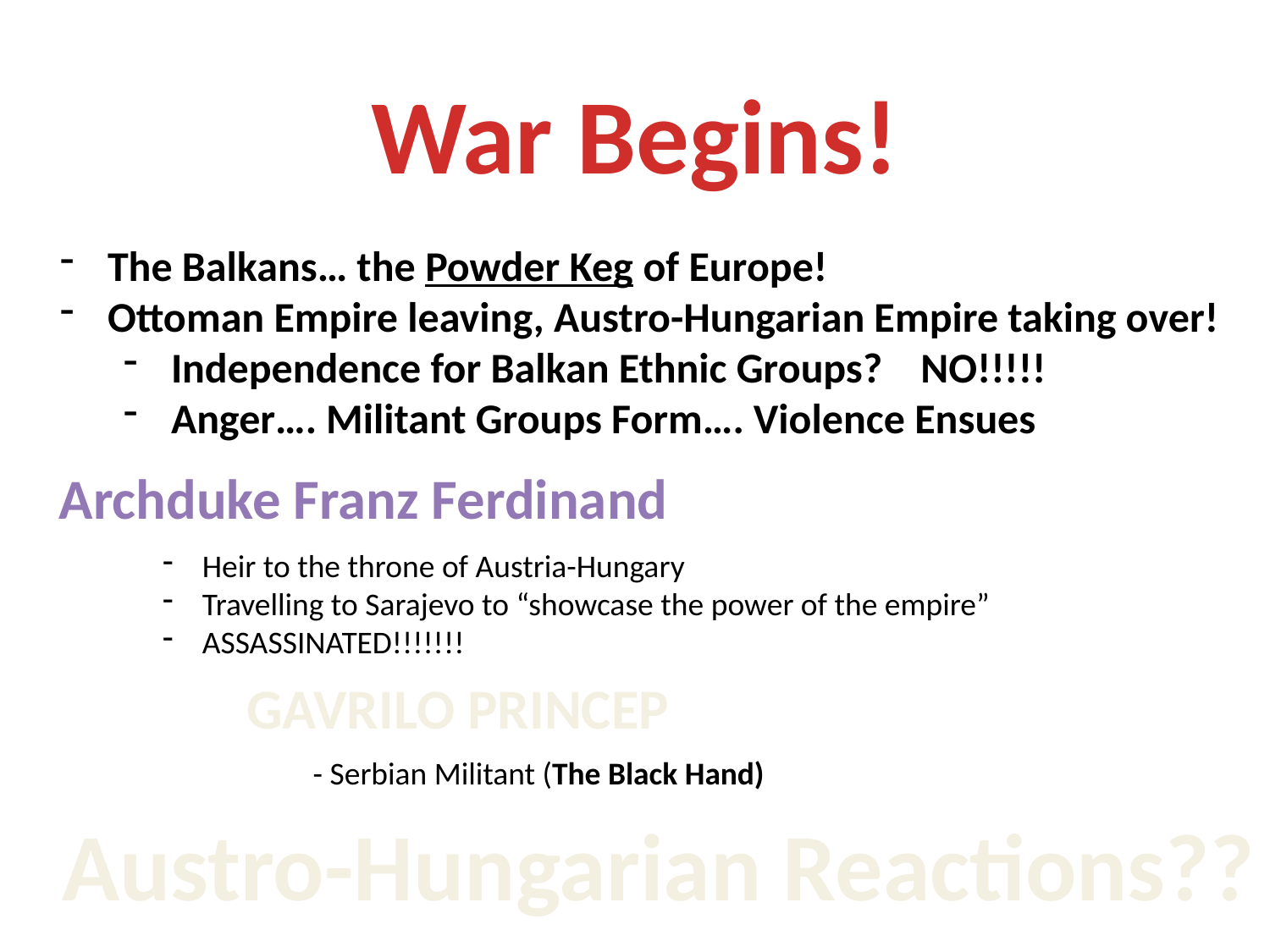

War Begins!
The Balkans… the Powder Keg of Europe!
Ottoman Empire leaving, Austro-Hungarian Empire taking over!
Independence for Balkan Ethnic Groups?    NO!!!!!
Anger…. Militant Groups Form…. Violence Ensues
Archduke Franz Ferdinand
Heir to the throne of Austria-Hungary
Travelling to Sarajevo to “showcase the power of the empire”
ASSASSINATED!!!!!!!
GAVRILO PRINCEP
- Serbian Militant (The Black Hand)
Austro-Hungarian Reactions??